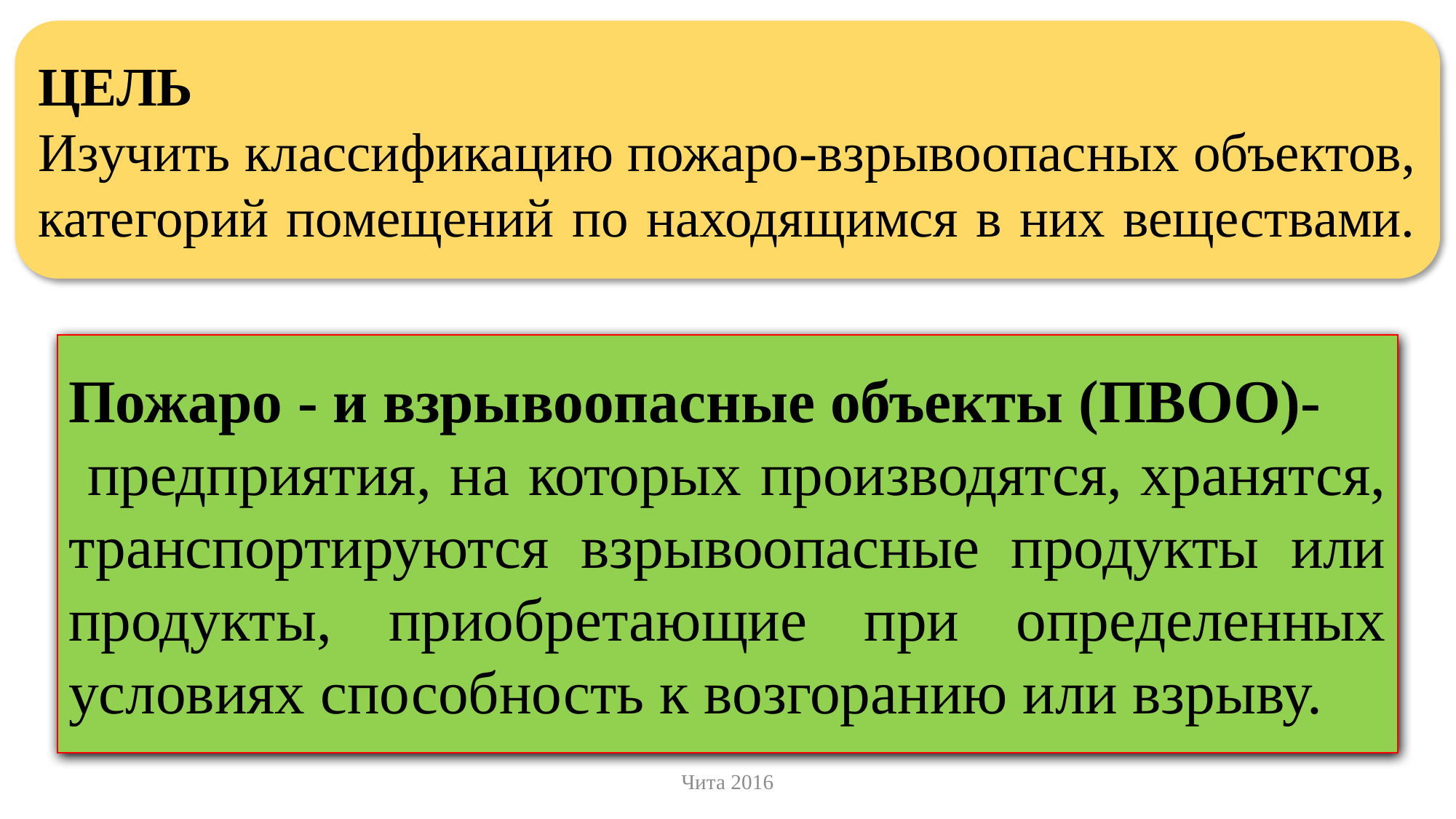

ЦЕЛЬ
Изучить классификацию пожаро-взрывоопасных объектов, категорий помещений по находящимся в них веществами.
#
Пожаро - и взрывоопасные объекты (ПВОО)-
 предприятия, на которых производятся, хранятся, транспортируются взрывоопасные продукты или продукты, приобретающие при определенных условиях способность к возгоранию или взрыву.
Чита 2016